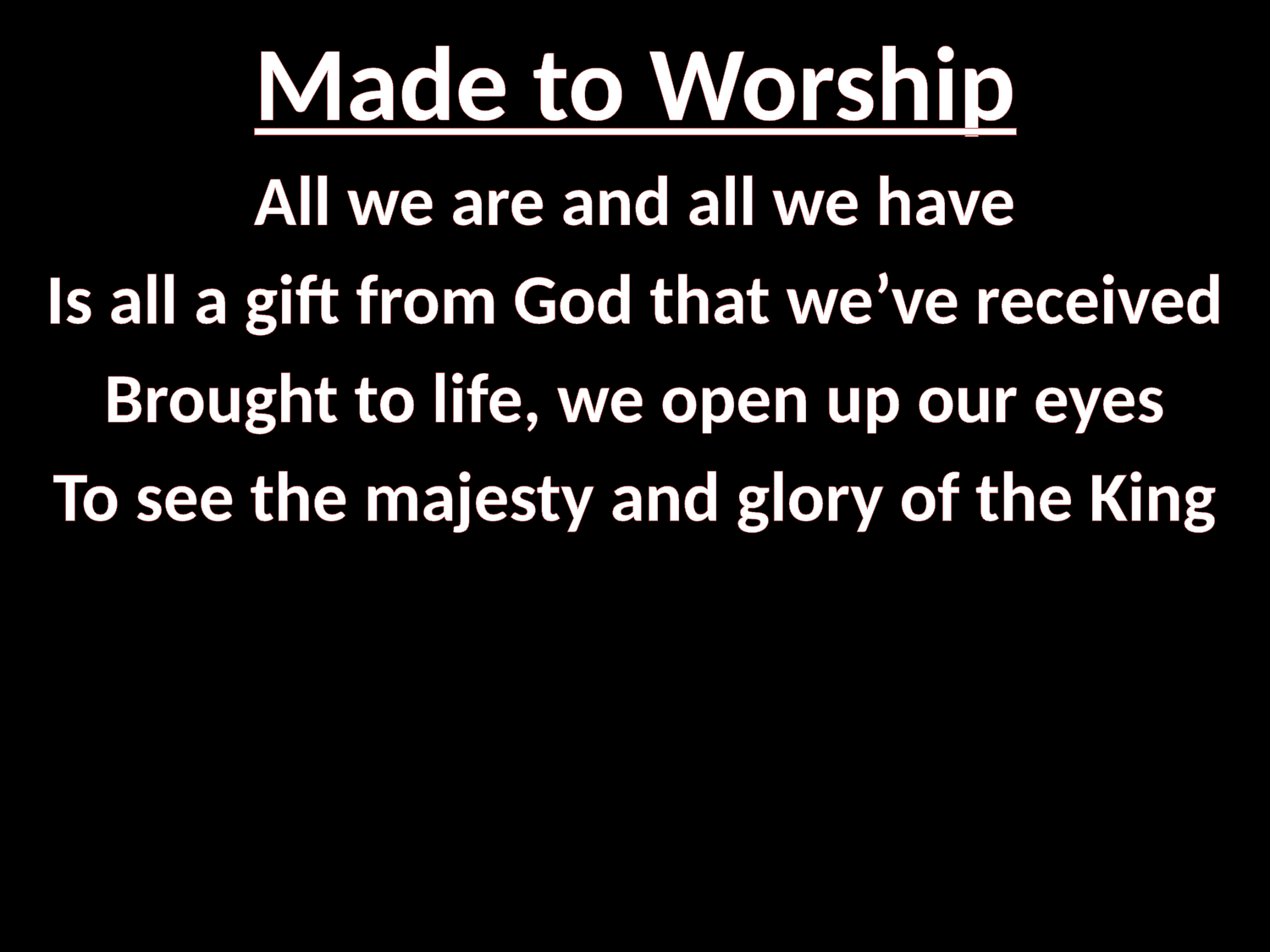

# Made to Worship
All we are and all we have
Is all a gift from God that we’ve received
Brought to life, we open up our eyes
To see the majesty and glory of the King